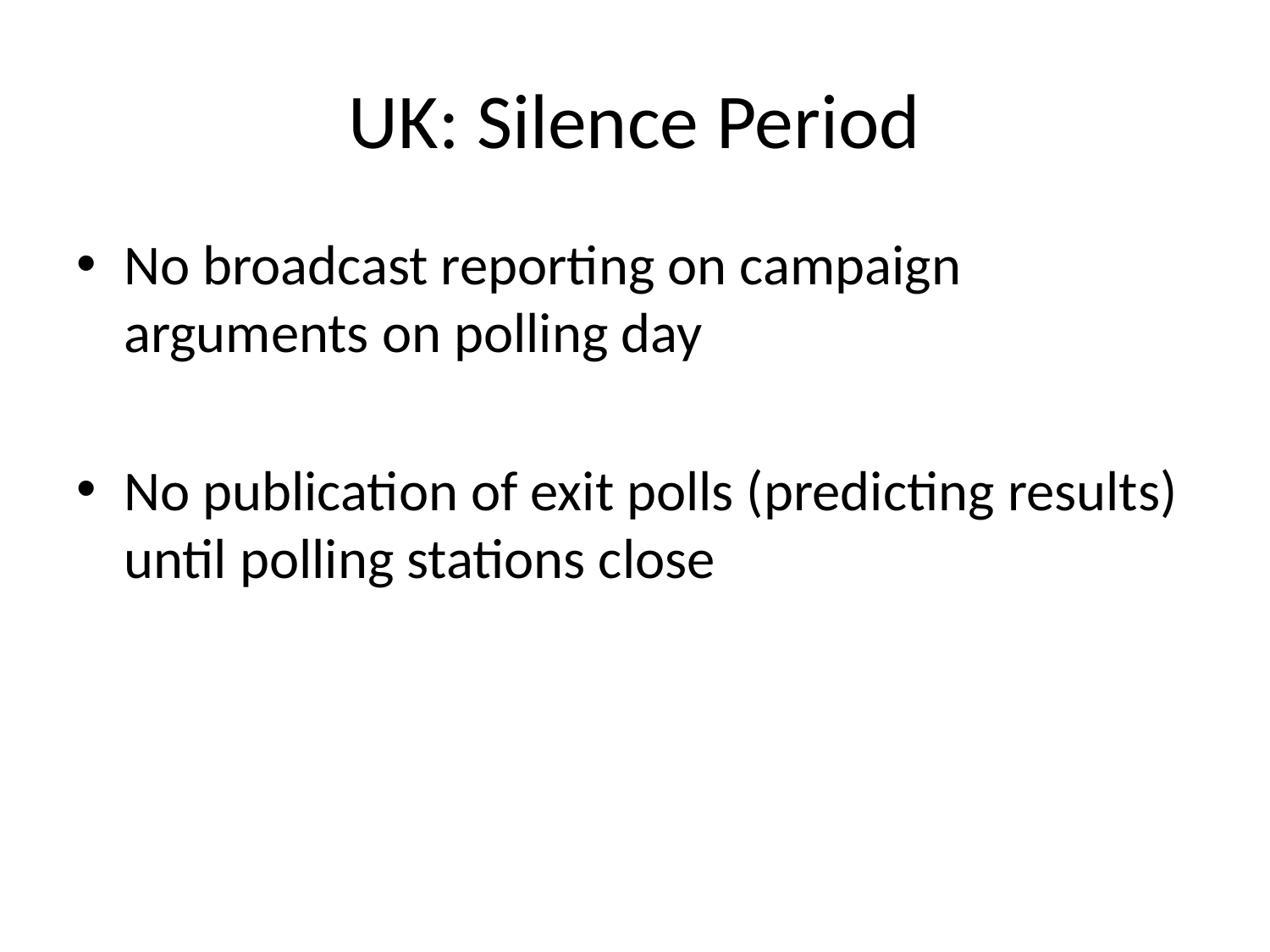

# UK: Silence Period
No broadcast reporting on campaign arguments on polling day

No publication of exit polls (predicting results) until polling stations close